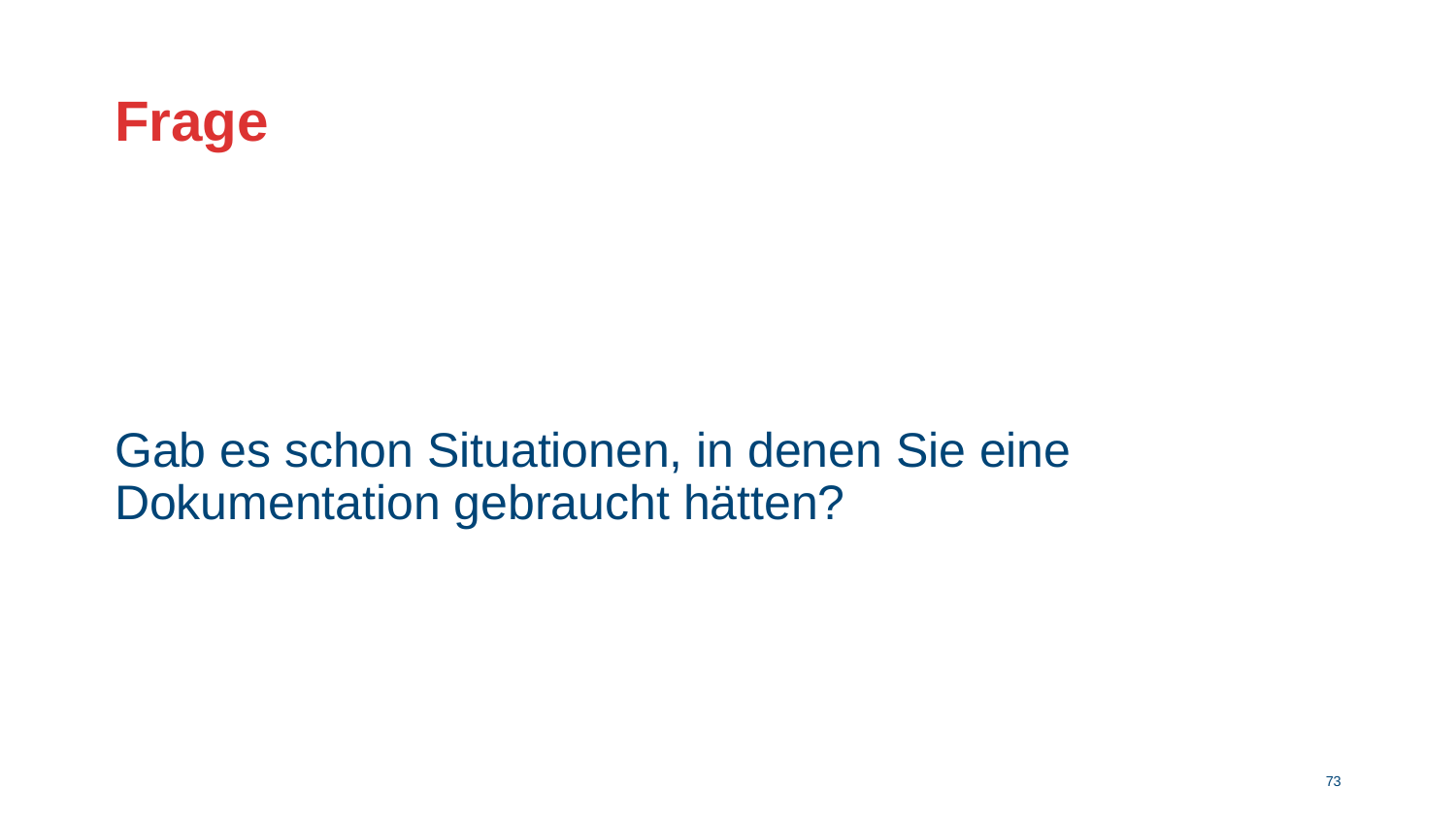

# Frage
Gab es schon Situationen, in denen Sie eine Dokumentation gebraucht hätten?
73